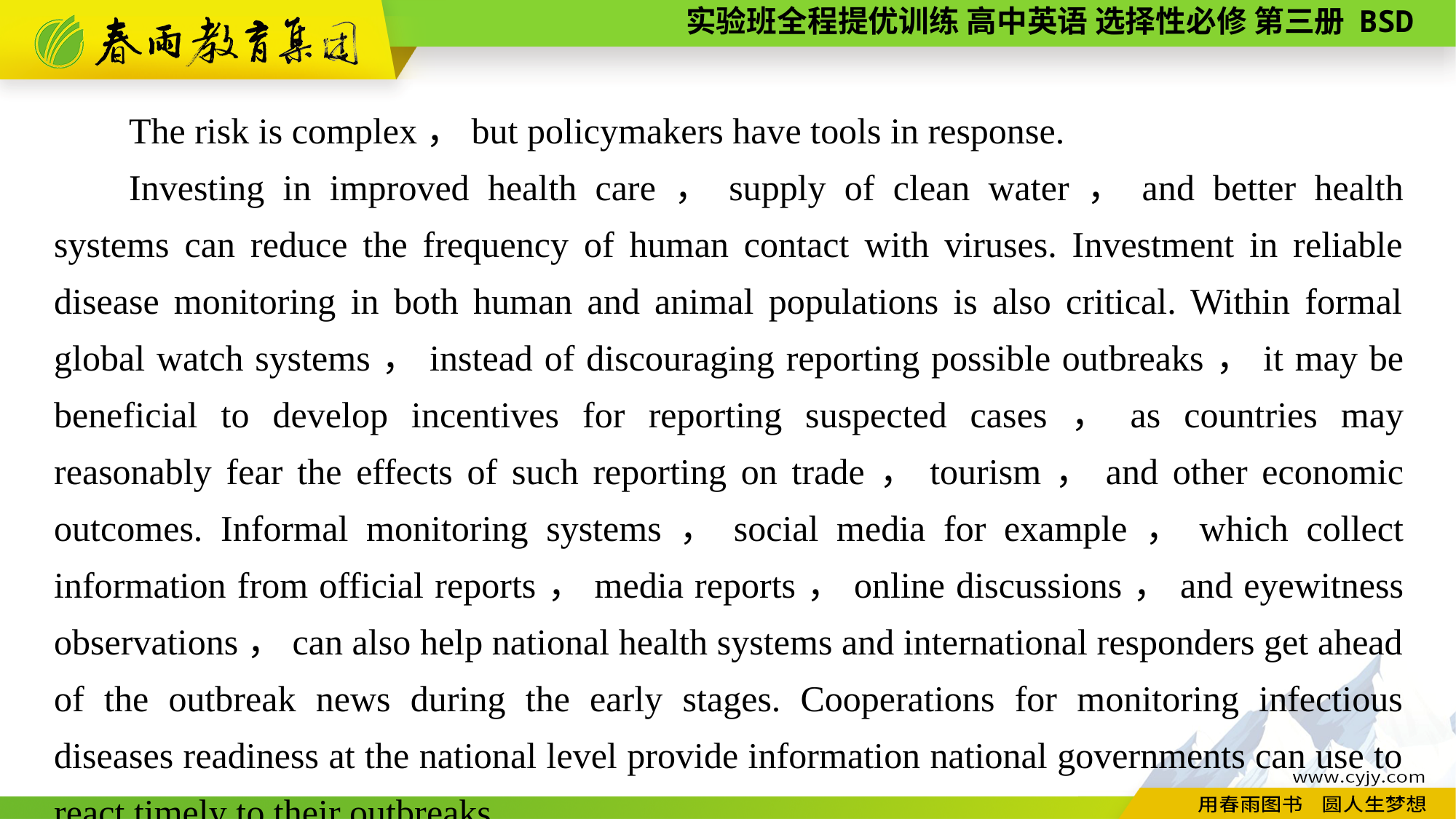

The risk is complex，but policymakers have tools in response.
Investing in improved health care，supply of clean water，and better health systems can reduce the frequency of human contact with viruses. Investment in reliable disease monitoring in both human and animal populations is also critical. Within formal global watch systems，instead of discouraging reporting possible outbreaks，it may be beneficial to develop incentives for reporting suspected cases，as countries may reasonably fear the effects of such reporting on trade，tourism，and other economic outcomes. Informal monitoring systems，social media for example，which collect information from official reports，media reports，online discussions，and eyewitness observations，can also help national health systems and international responders get ahead of the outbreak news during the early stages. Cooperations for monitoring infectious diseases readiness at the national level provide information national governments can use to react timely to their outbreaks.